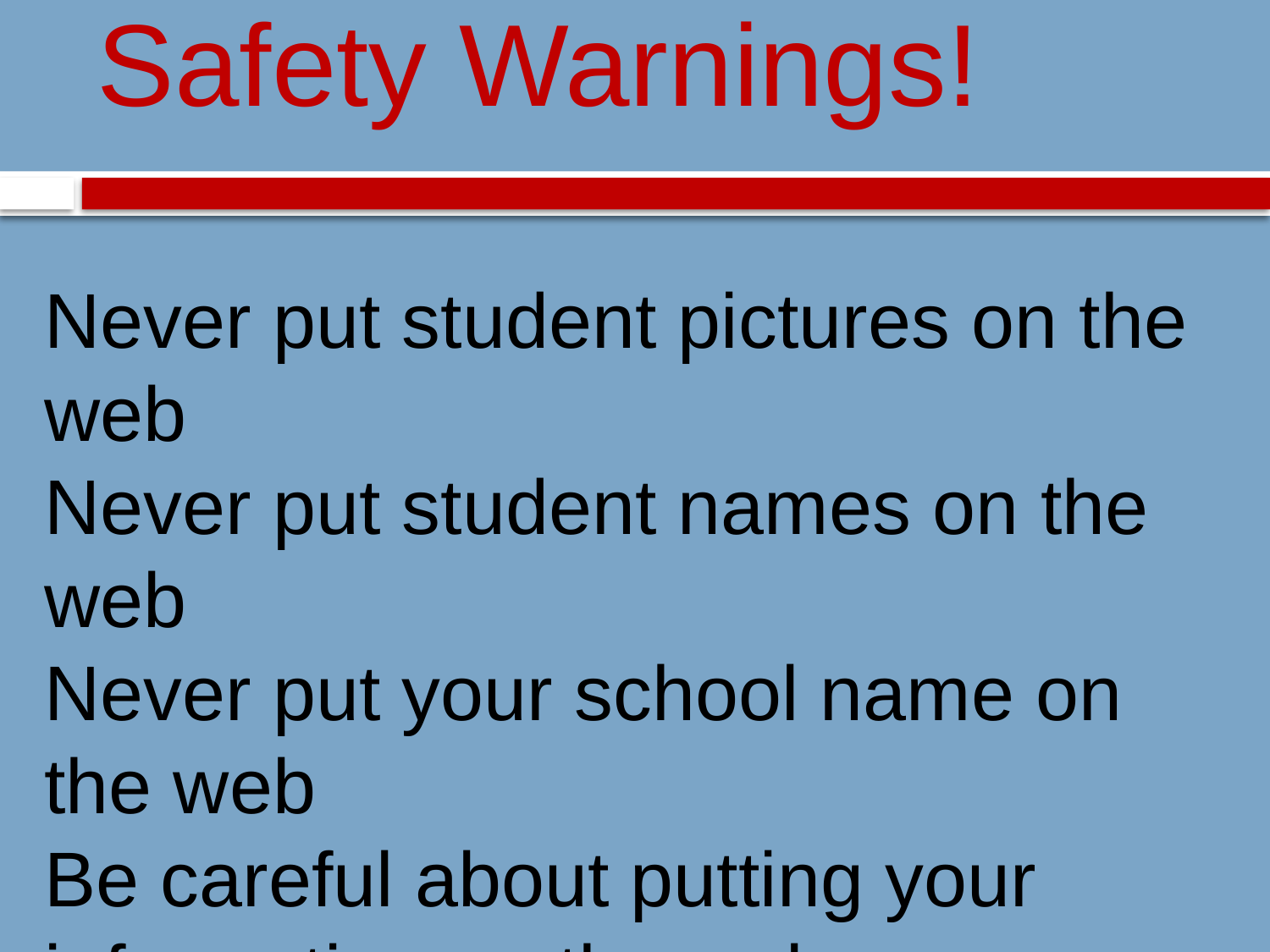

# Safety Warnings!
Never put student pictures on the web
Never put student names on the web
Never put your school name on the web
Be careful about putting your information on the web
When in doubt: don’t do it!